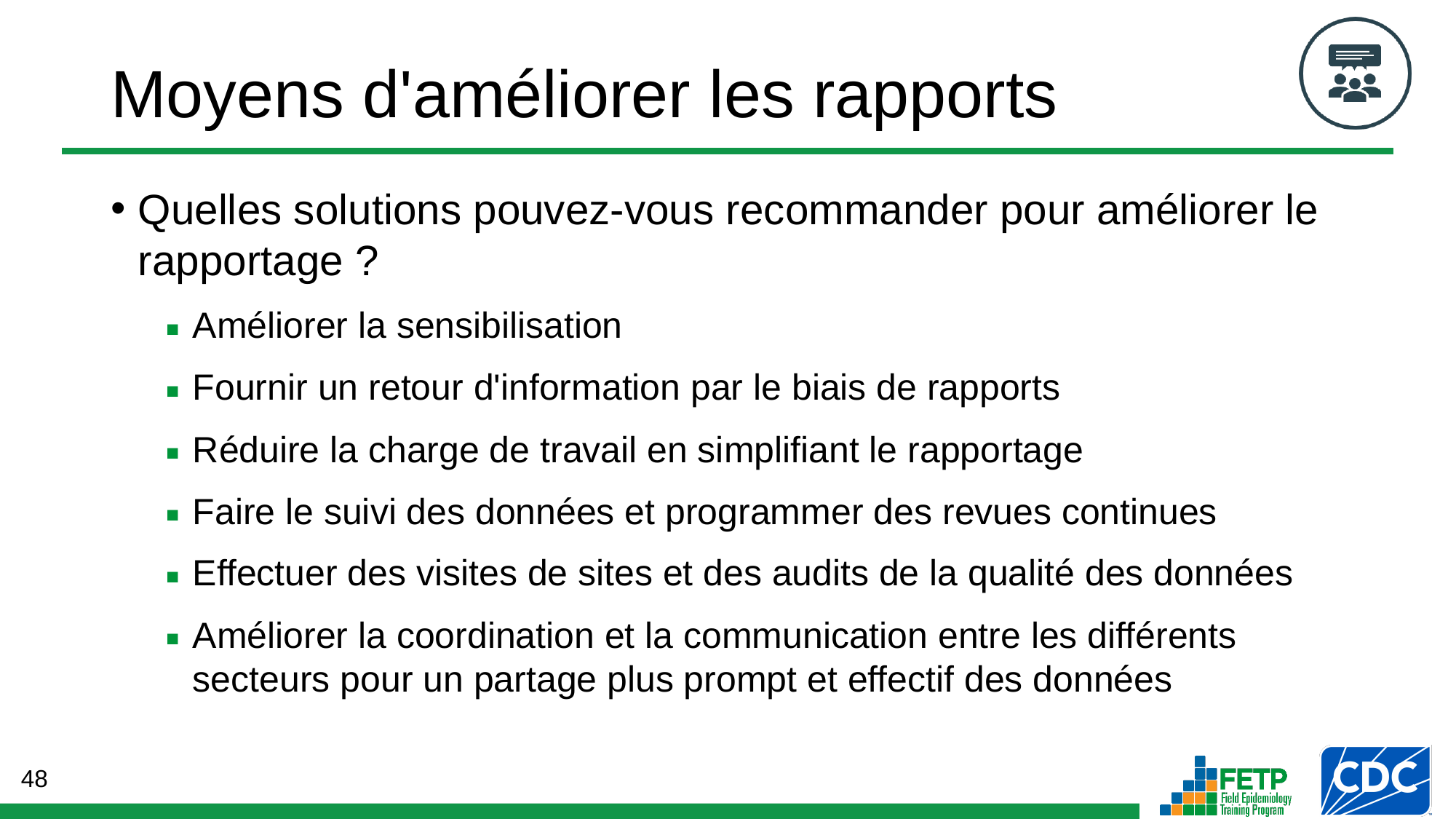

# Moyens d'améliorer les rapports
Quelles solutions pouvez-vous recommander pour améliorer le rapportage ?
Améliorer la sensibilisation
Fournir un retour d'information par le biais de rapports
Réduire la charge de travail en simplifiant le rapportage
Faire le suivi des données et programmer des revues continues
Effectuer des visites de sites et des audits de la qualité des données
Améliorer la coordination et la communication entre les différents secteurs pour un partage plus prompt et effectif des données